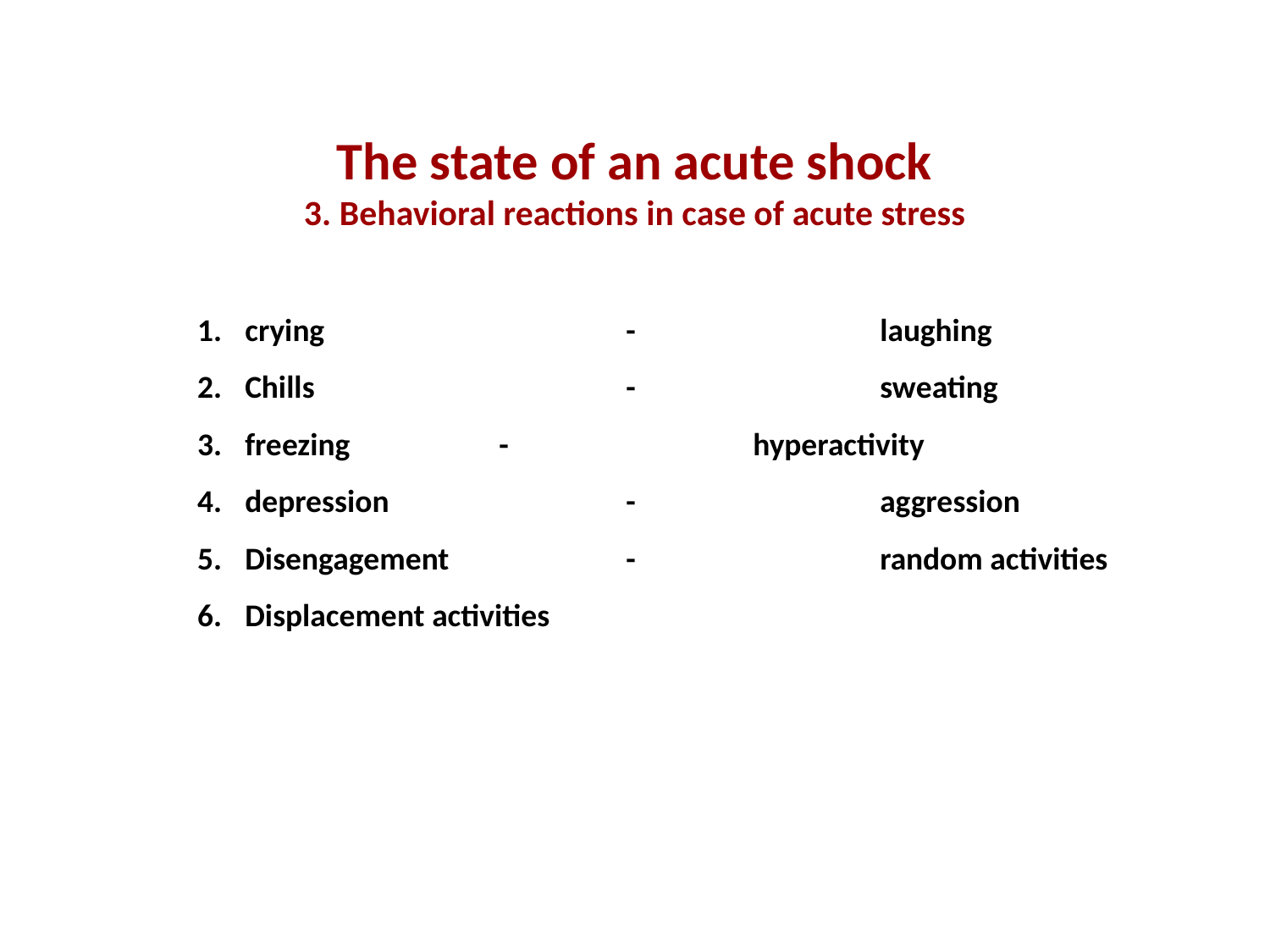

The state of an acute shock
3. Behavioral reactions in case of acute stress

crying			- 		laughing
Chills			- 		sweating
freezing		- 		hyperactivity
depression 		- 		aggression
Disengagement		-		random activities
Displacement activities